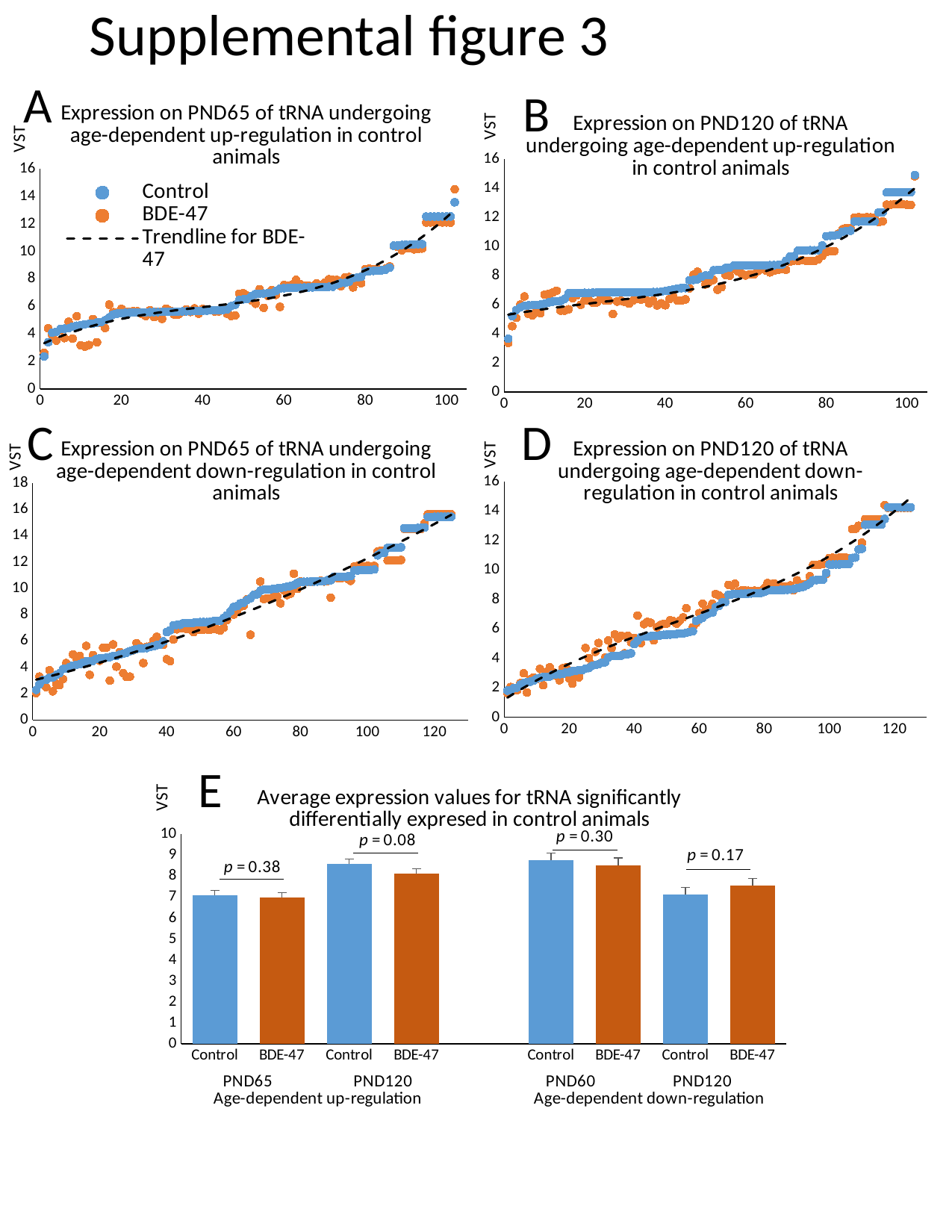

Supplemental figure 3
A
B

### Chart: Expression on PND65 of tRNA undergoing age-dependent up-regulation in control animals

| Category |  |  |
|---|---|---|

### Chart: Expression on PND120 of tRNA undergoing age-dependent up-regulation in control animals

| Category | Control PND120 | BDE-47 PND120 |
|---|---|---|
C
D

### Chart: Expression on PND65 of tRNA undergoing age-dependent down-regulation in control animals

| Category |  |  |
|---|---|---|

### Chart: Expression on PND120 of tRNA undergoing age-dependent down-regulation in control animals

| Category |  |  |
|---|---|---|
E

### Chart: Average expression values for tRNA significantly differentially expresed in control animals

| Category |  |
|---|---|
| Control | 7.076378586244031 |
| BDE-47 | 6.979665077564908 |
| Control | 8.577175908727016 |
| BDE-47 | 8.1158694101629 |
|  | None |
| Control | 8.769288202158181 |
| BDE-47 | 8.522196732891933 |
| Control | 7.135440821833801 |
| BDE-47 | 7.560381678046385 |